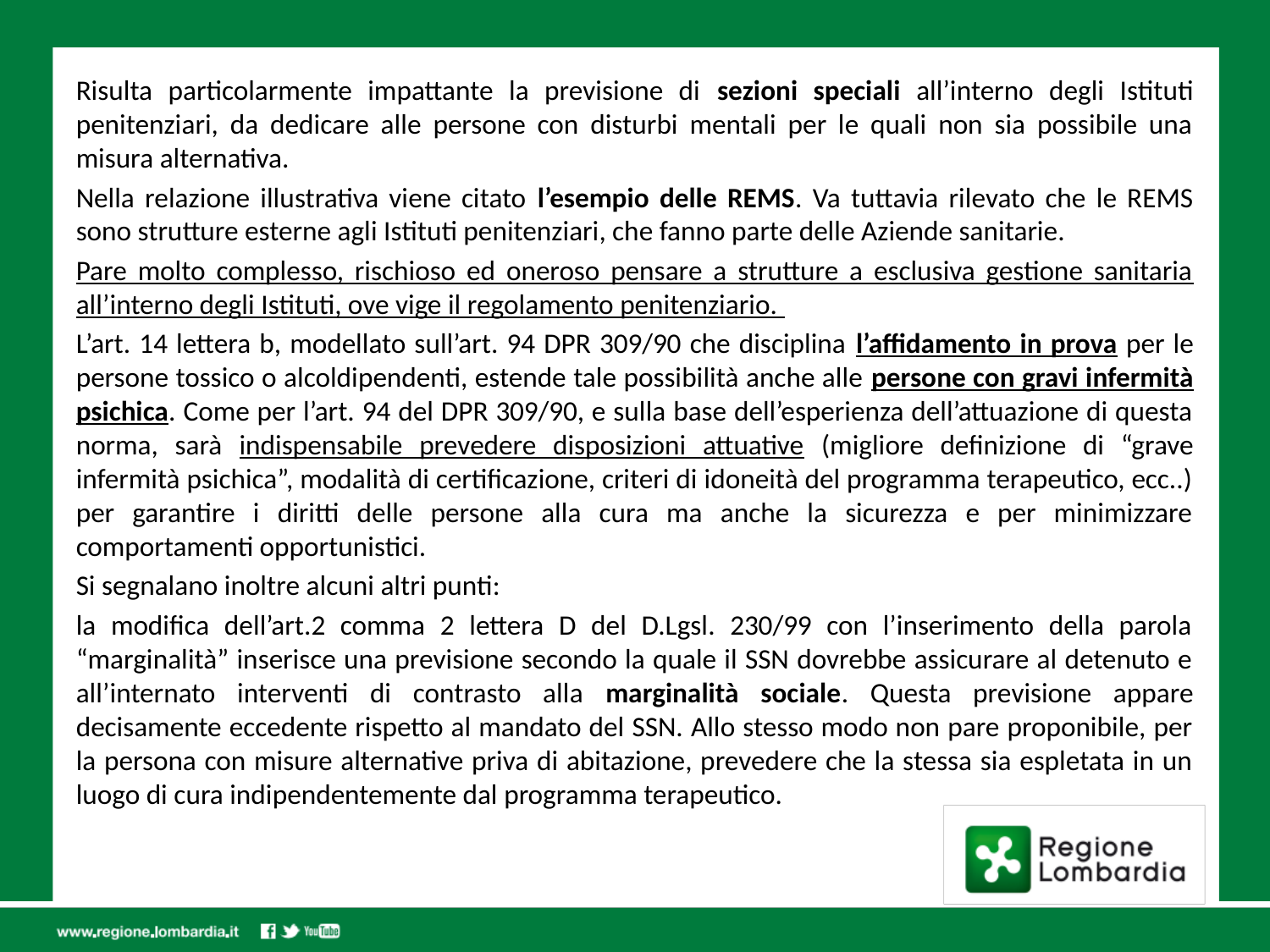

Risulta particolarmente impattante la previsione di sezioni speciali all’interno degli Istituti penitenziari, da dedicare alle persone con disturbi mentali per le quali non sia possibile una misura alternativa.
Nella relazione illustrativa viene citato l’esempio delle REMS. Va tuttavia rilevato che le REMS sono strutture esterne agli Istituti penitenziari, che fanno parte delle Aziende sanitarie.
Pare molto complesso, rischioso ed oneroso pensare a strutture a esclusiva gestione sanitaria all’interno degli Istituti, ove vige il regolamento penitenziario.
L’art. 14 lettera b, modellato sull’art. 94 DPR 309/90 che disciplina l’affidamento in prova per le persone tossico o alcoldipendenti, estende tale possibilità anche alle persone con gravi infermità psichica. Come per l’art. 94 del DPR 309/90, e sulla base dell’esperienza dell’attuazione di questa norma, sarà indispensabile prevedere disposizioni attuative (migliore definizione di “grave infermità psichica”, modalità di certificazione, criteri di idoneità del programma terapeutico, ecc..) per garantire i diritti delle persone alla cura ma anche la sicurezza e per minimizzare comportamenti opportunistici.
Si segnalano inoltre alcuni altri punti:
la modifica dell’art.2 comma 2 lettera D del D.Lgsl. 230/99 con l’inserimento della parola “marginalità” inserisce una previsione secondo la quale il SSN dovrebbe assicurare al detenuto e all’internato interventi di contrasto alla marginalità sociale. Questa previsione appare decisamente eccedente rispetto al mandato del SSN. Allo stesso modo non pare proponibile, per la persona con misure alternative priva di abitazione, prevedere che la stessa sia espletata in un luogo di cura indipendentemente dal programma terapeutico.